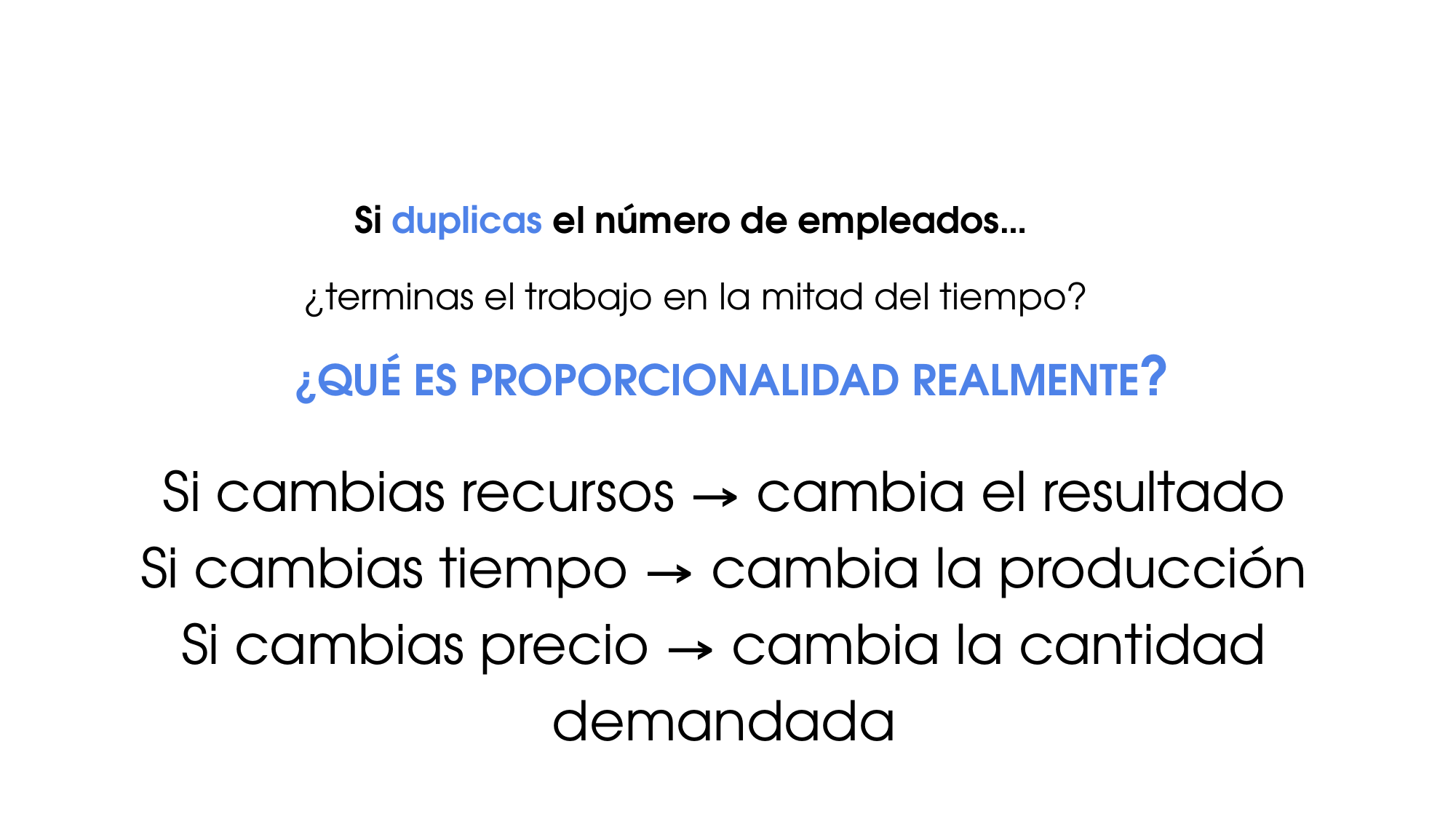

Si duplicas el número de empleados…
 ¿terminas el trabajo en la mitad del tiempo?
 ¿QUÉ ES PROPORCIONALIDAD REALMENTE?
Si cambias recursos → cambia el resultado
Si cambias tiempo → cambia la producción
Si cambias precio → cambia la cantidad demandada